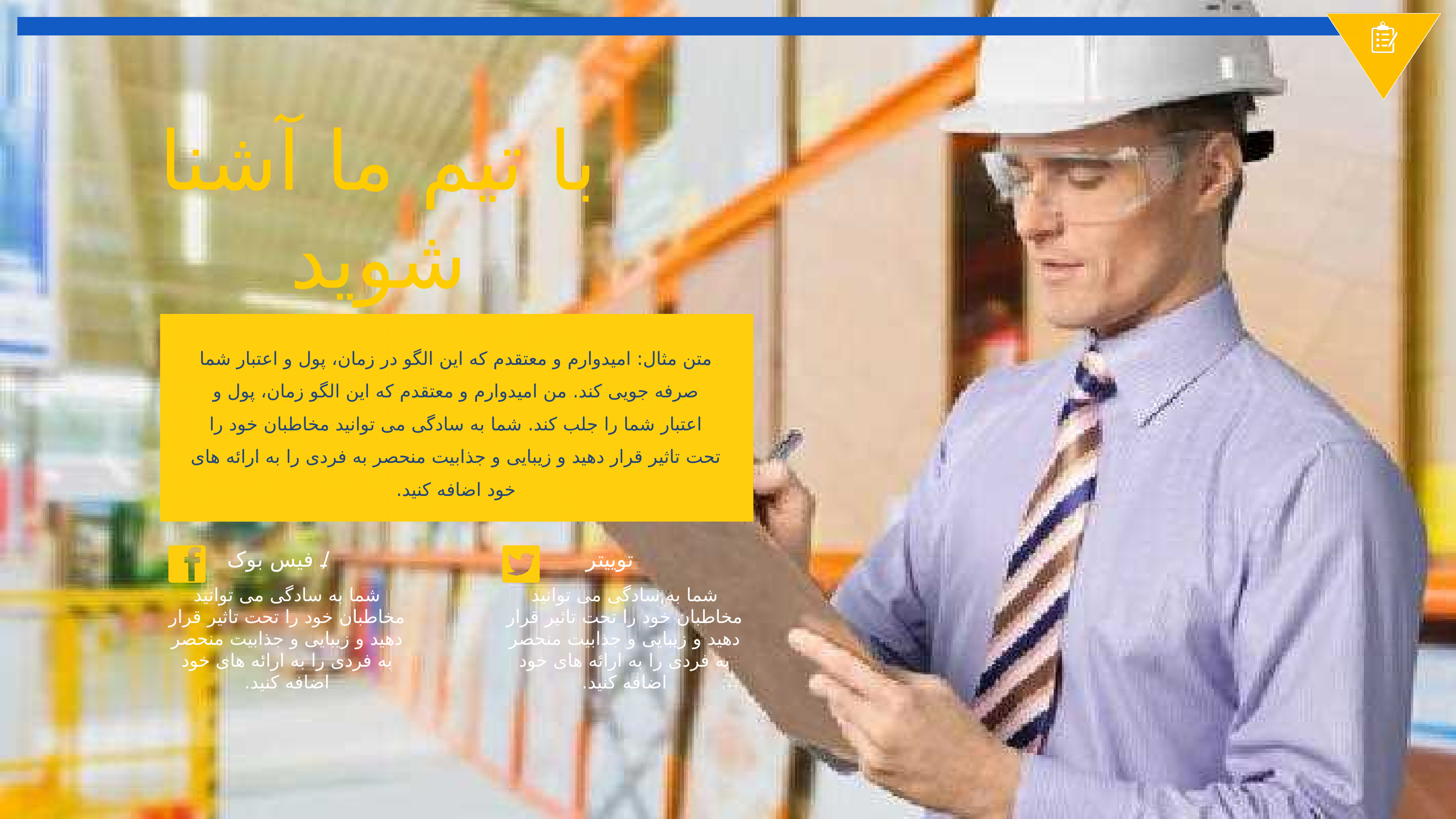

با تیم ما آشنا شوید

متن مثال: امیدوارم و معتقدم که این الگو در زمان، پول و اعتبار شما صرفه جویی کند. من امیدوارم و معتقدم که این الگو زمان، پول و اعتبار شما را جلب کند. شما به سادگی می توانید مخاطبان خود را تحت تاثیر قرار دهید و زیبایی و جذابیت منحصر به فردی را به ارائه های خود اضافه کنید.

/ فیس بوک
  توییتر
شما به سادگی می توانید مخاطبان خود را تحت تاثیر قرار دهید و زیبایی و جذابیت منحصر به فردی را به ارائه های خود اضافه کنید.
شما به سادگی می توانید مخاطبان خود را تحت تاثیر قرار دهید و زیبایی و جذابیت منحصر به فردی را به ارائه های خود اضافه کنید.